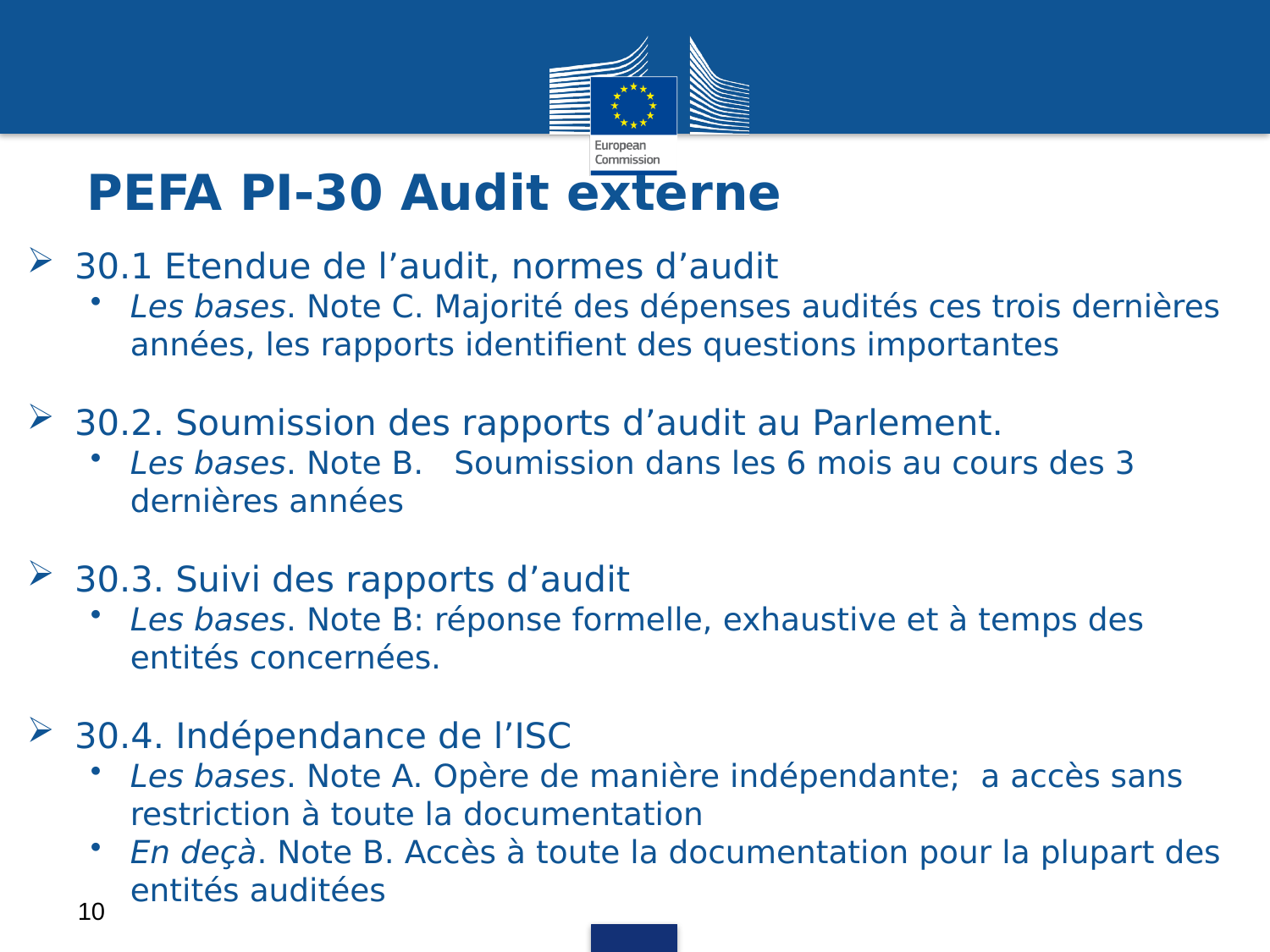

# PEFA PI-30 Audit externe
30.1 Etendue de l’audit, normes d’audit
Les bases. Note C. Majorité des dépenses audités ces trois dernières années, les rapports identifient des questions importantes

30.2. Soumission des rapports d’audit au Parlement.
Les bases. Note B.   Soumission dans les 6 mois au cours des 3 dernières années

30.3. Suivi des rapports d’audit
Les bases. Note B: réponse formelle, exhaustive et à temps des entités concernées.

30.4. Indépendance de l’ISC
Les bases. Note A. Opère de manière indépendante;  a accès sans restriction à toute la documentation
En deçà. Note B. Accès à toute la documentation pour la plupart des entités auditées
10